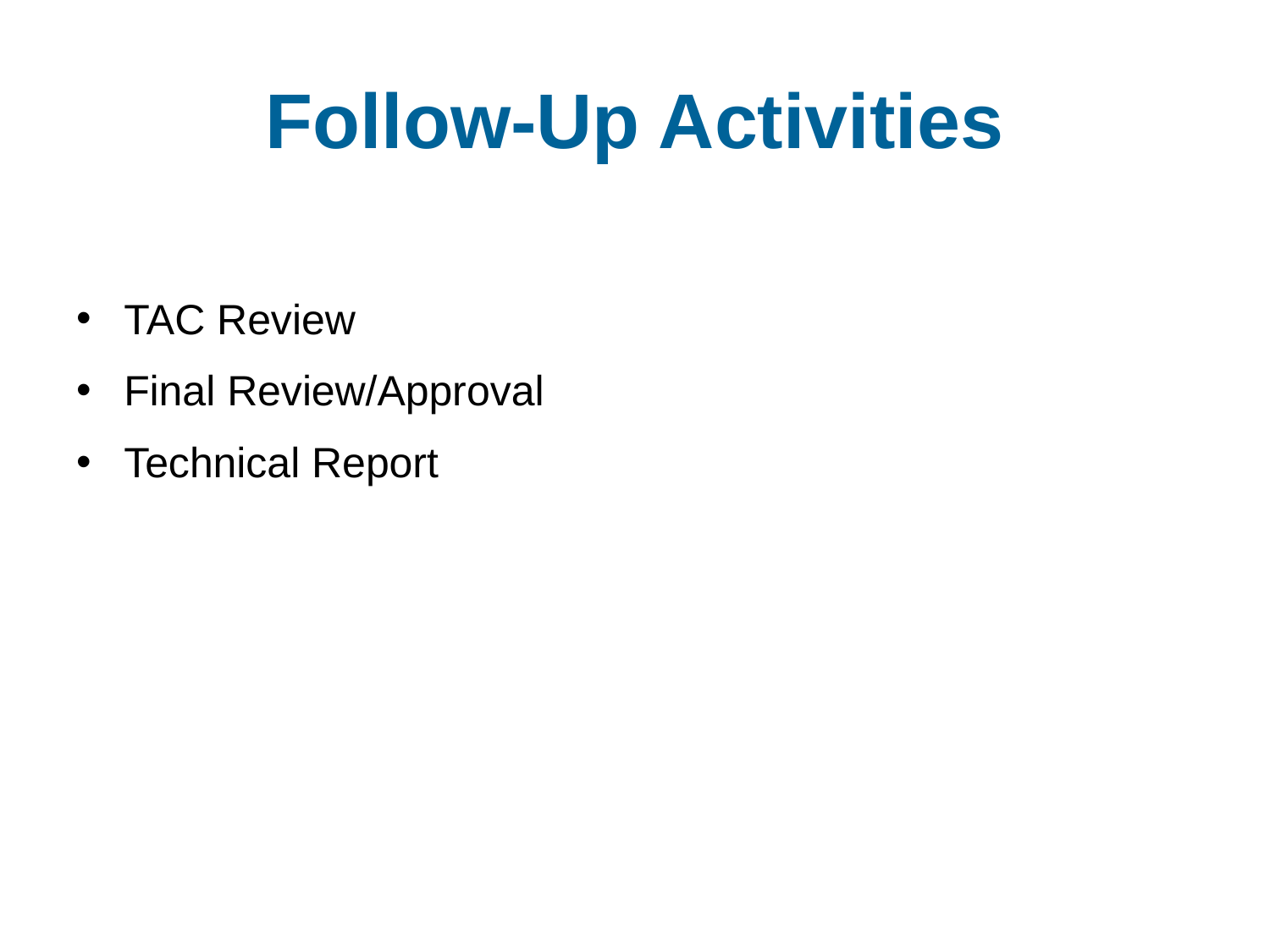

# Follow-Up Activities
TAC Review
Final Review/Approval
Technical Report